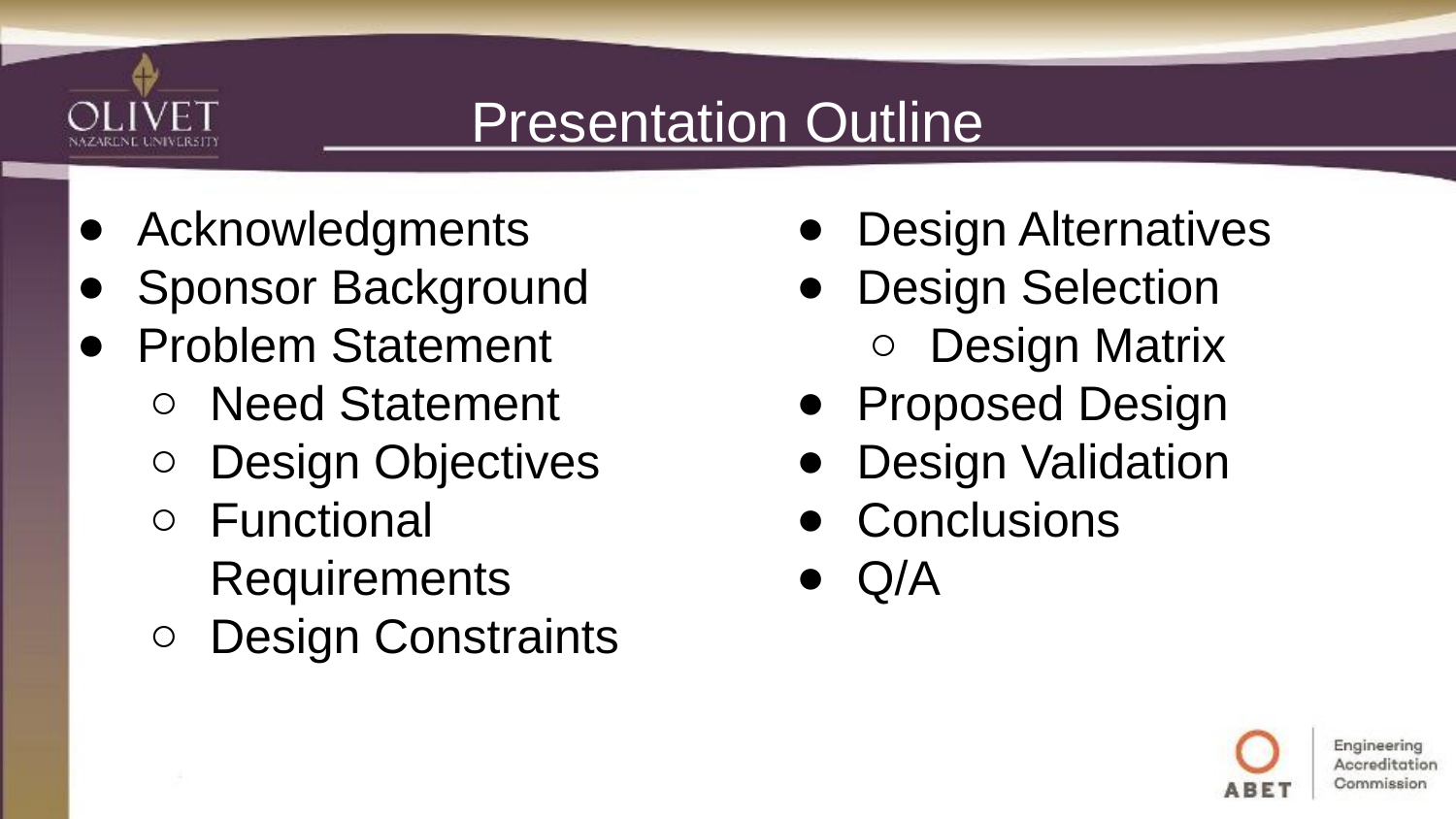

# Presentation Outline
Acknowledgments
Sponsor Background
Problem Statement
Need Statement
Design Objectives
Functional Requirements
Design Constraints

Design Alternatives
Design Selection
Design Matrix
Proposed Design
Design Validation
Conclusions
Q/A